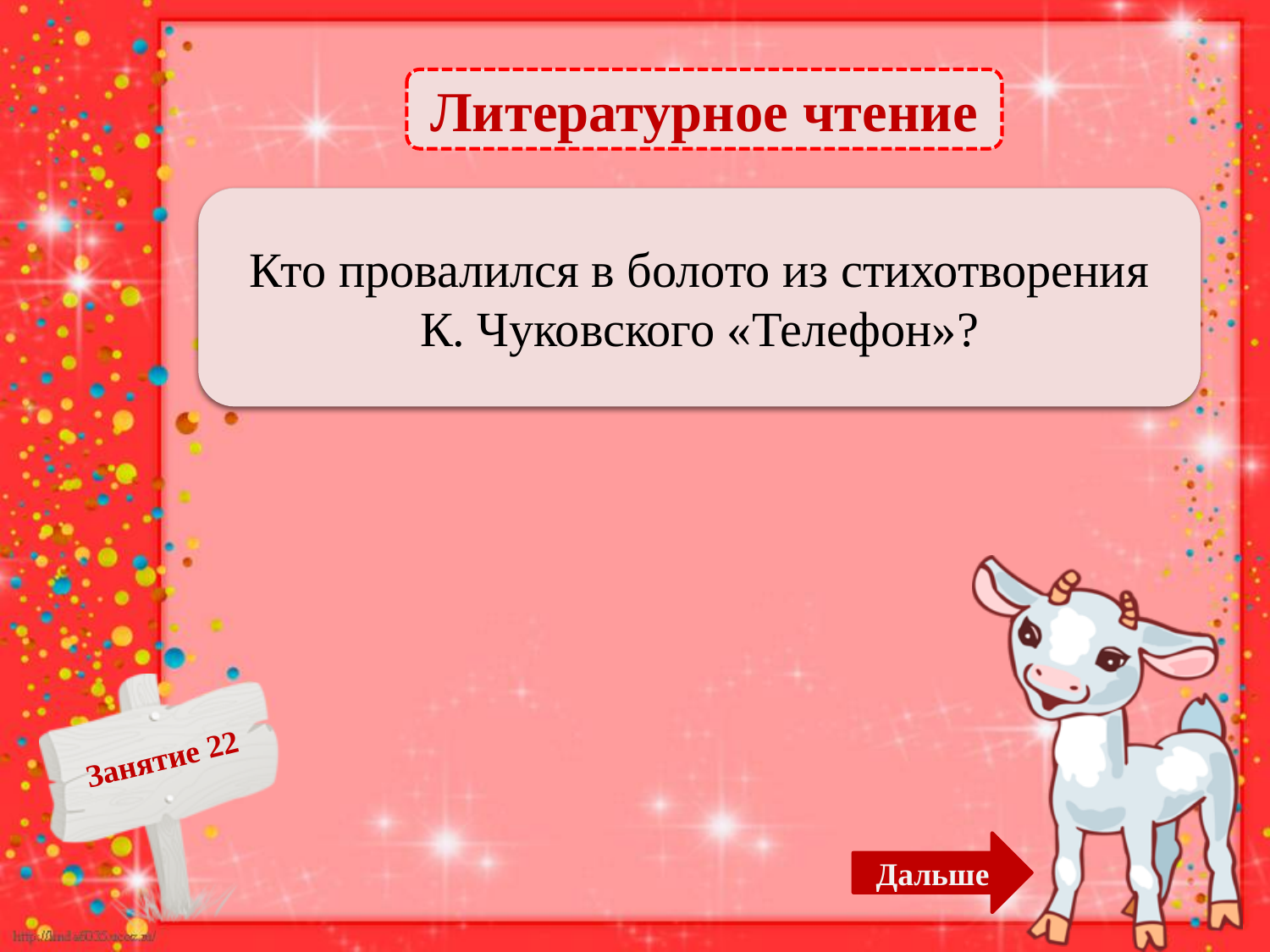

Литературное чтение
 Бегемот – 1б.
Кто провалился в болото из стихотворения К. Чуковского «Телефон»?

Дальше